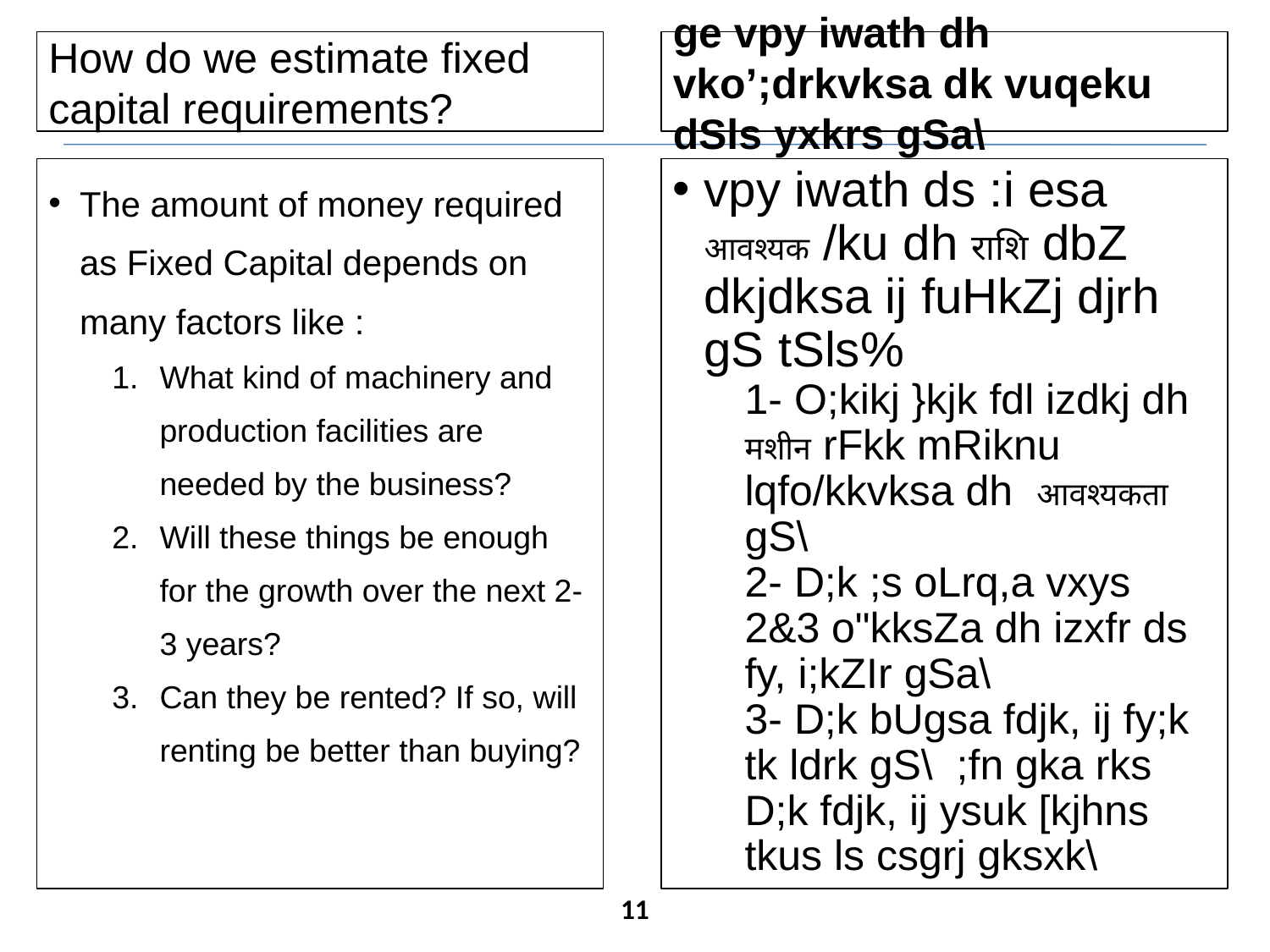

How do we estimate fixed capital requirements?
ge vpy iwath dh vko’;drkvksa dk vuqeku dSls yxkrs gSa\
The amount of money required as Fixed Capital depends on many factors like :
What kind of machinery and production facilities are needed by the business?
Will these things be enough for the growth over the next 2-3 years?
Can they be rented? If so, will renting be better than buying?
vpy iwath ds :i esa आवश्यक /ku dh राशि dbZ dkjdksa ij fuHkZj djrh gS tSls%
1- O;kikj }kjk fdl izdkj dh मशीन rFkk mRiknu lqfo/kkvksa dh  आवश्यकता gS\
2- D;k ;s oLrq,a vxys 2&3 o"kksZa dh izxfr ds fy, i;kZIr gSa\
3- D;k bUgsa fdjk, ij fy;k tk ldrk gS\  ;fn gka rks D;k fdjk, ij ysuk [kjhns tkus ls csgrj gksxk\

11